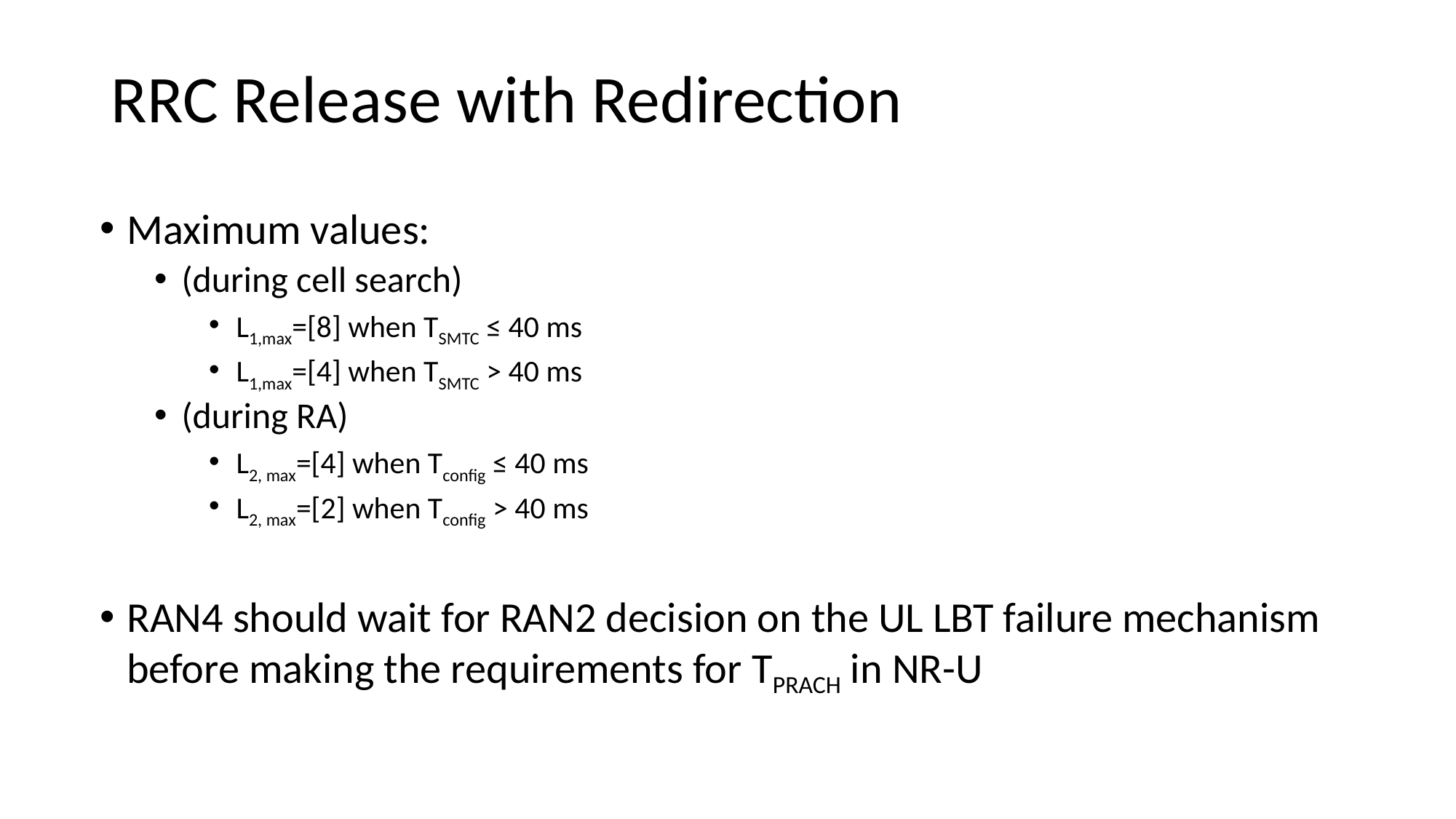

# RRC Release with Redirection
Maximum values:
(during cell search)
L1,max=[8] when TSMTC ≤ 40 ms
L1,max=[4] when TSMTC > 40 ms
(during RA)
L2, max=[4] when Tconfig ≤ 40 ms
L2, max=[2] when Tconfig > 40 ms

RAN4 should wait for RAN2 decision on the UL LBT failure mechanism before making the requirements for TPRACH in NR-U